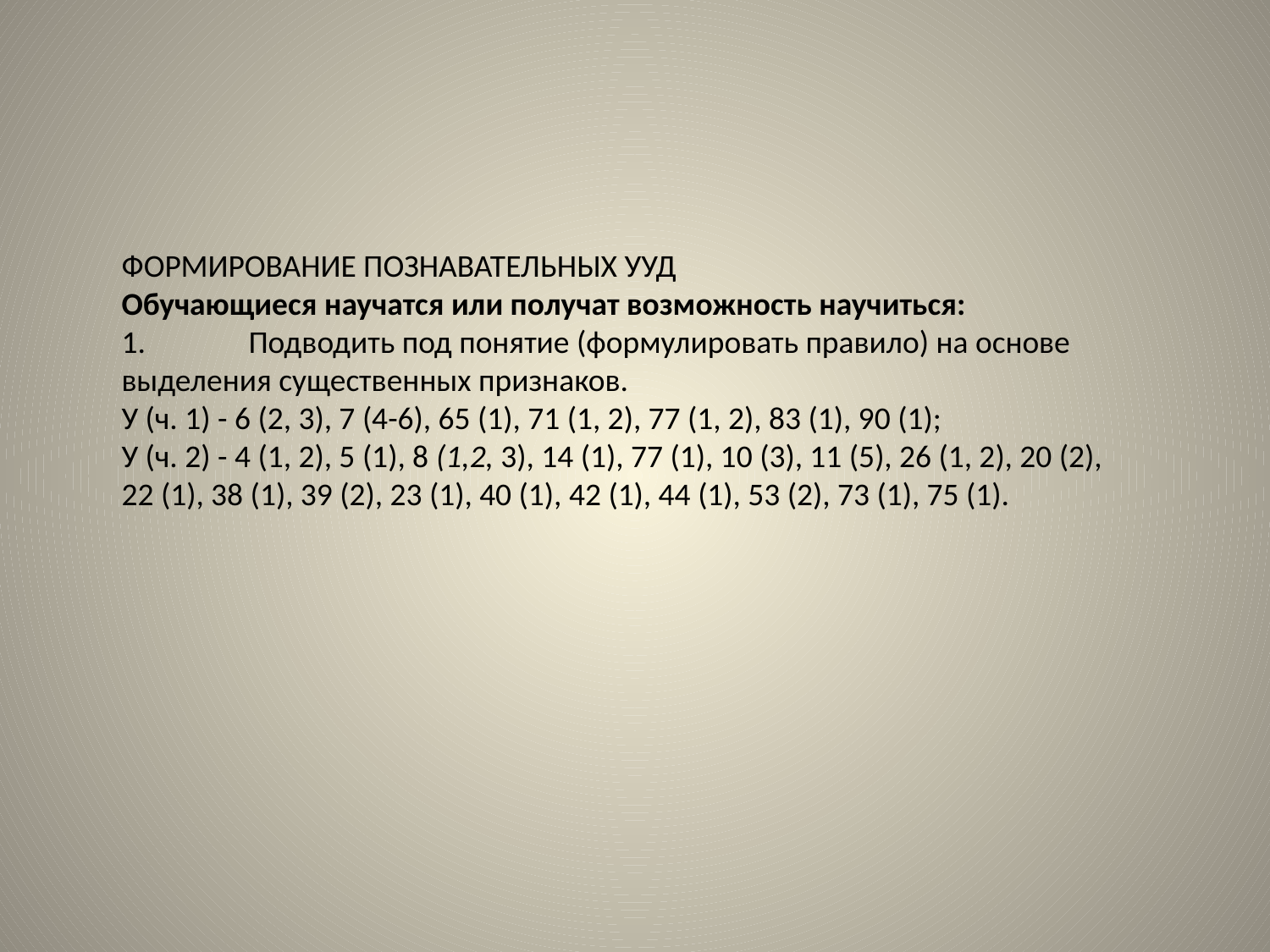

ФОРМИРОВАНИЕ ПОЗНАВАТЕЛЬНЫХ УУД
Обучающиеся научатся или получат возможность научиться:
1.	Подводить под понятие (формулировать правило) на основе
выделения существенных признаков.
У (ч. 1) - 6 (2, 3), 7 (4-6), 65 (1), 71 (1, 2), 77 (1, 2), 83 (1), 90 (1);
У (ч. 2) - 4 (1, 2), 5 (1), 8 (1,2, 3), 14 (1), 77 (1), 10 (3), 11 (5), 26 (1, 2), 20 (2), 22 (1), 38 (1), 39 (2), 23 (1), 40 (1), 42 (1), 44 (1), 53 (2), 73 (1), 75 (1).